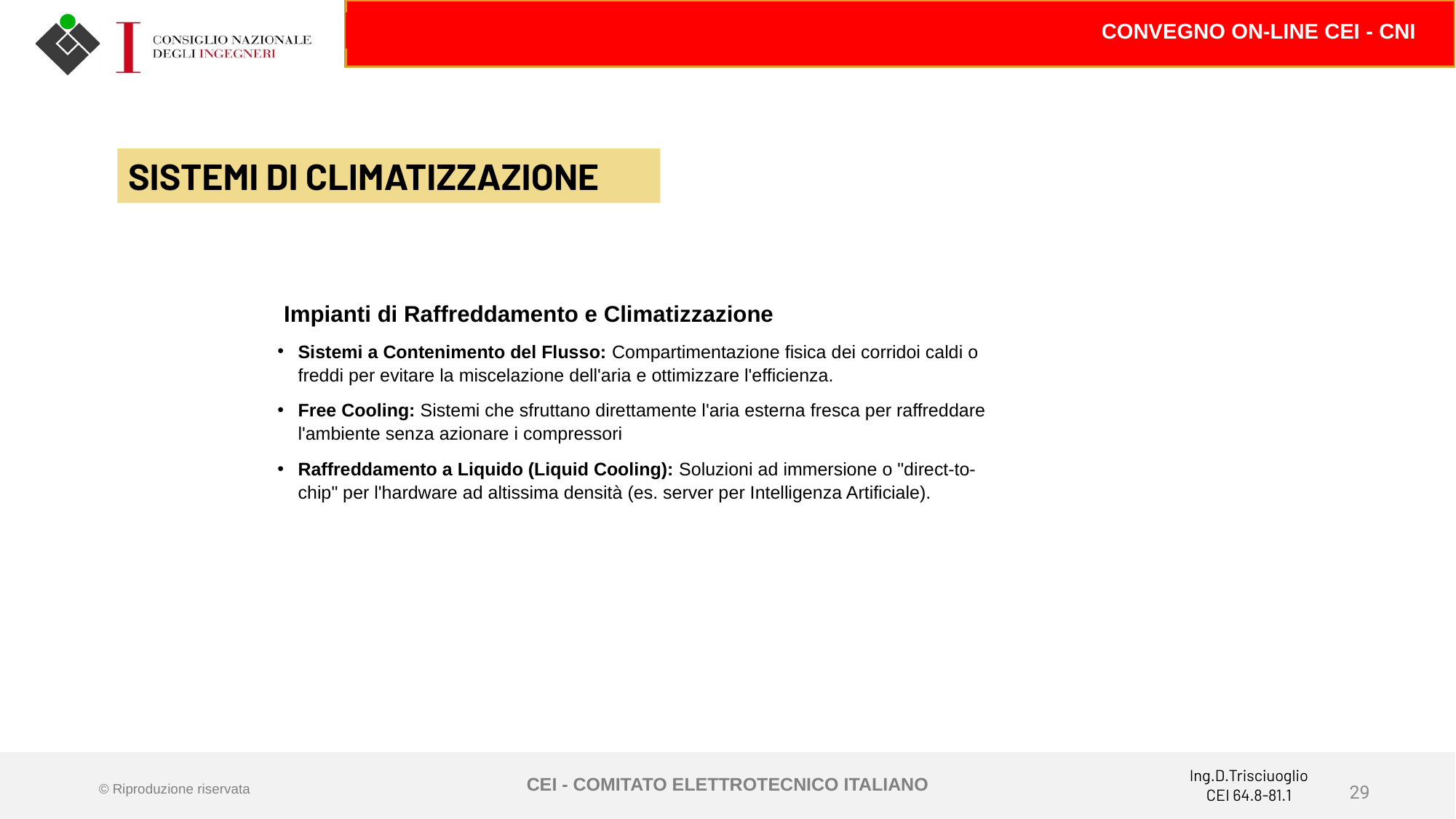

SISTEMI DI CLIMATIZZAZIONE
 Impianti di Raffreddamento e Climatizzazione
Sistemi a Contenimento del Flusso: Compartimentazione fisica dei corridoi caldi o    freddi per evitare la miscelazione dell'aria e ottimizzare l'efficienza.
Free Cooling: Sistemi che sfruttano direttamente l'aria esterna fresca per raffreddare l'ambiente senza azionare i compressori
Raffreddamento a Liquido (Liquid Cooling): Soluzioni ad immersione o "direct-to-chip" per l'hardware ad altissima densità (es. server per Intelligenza Artificiale).
Ing.D.Trisciuoglio
CEI 64.8-81.1